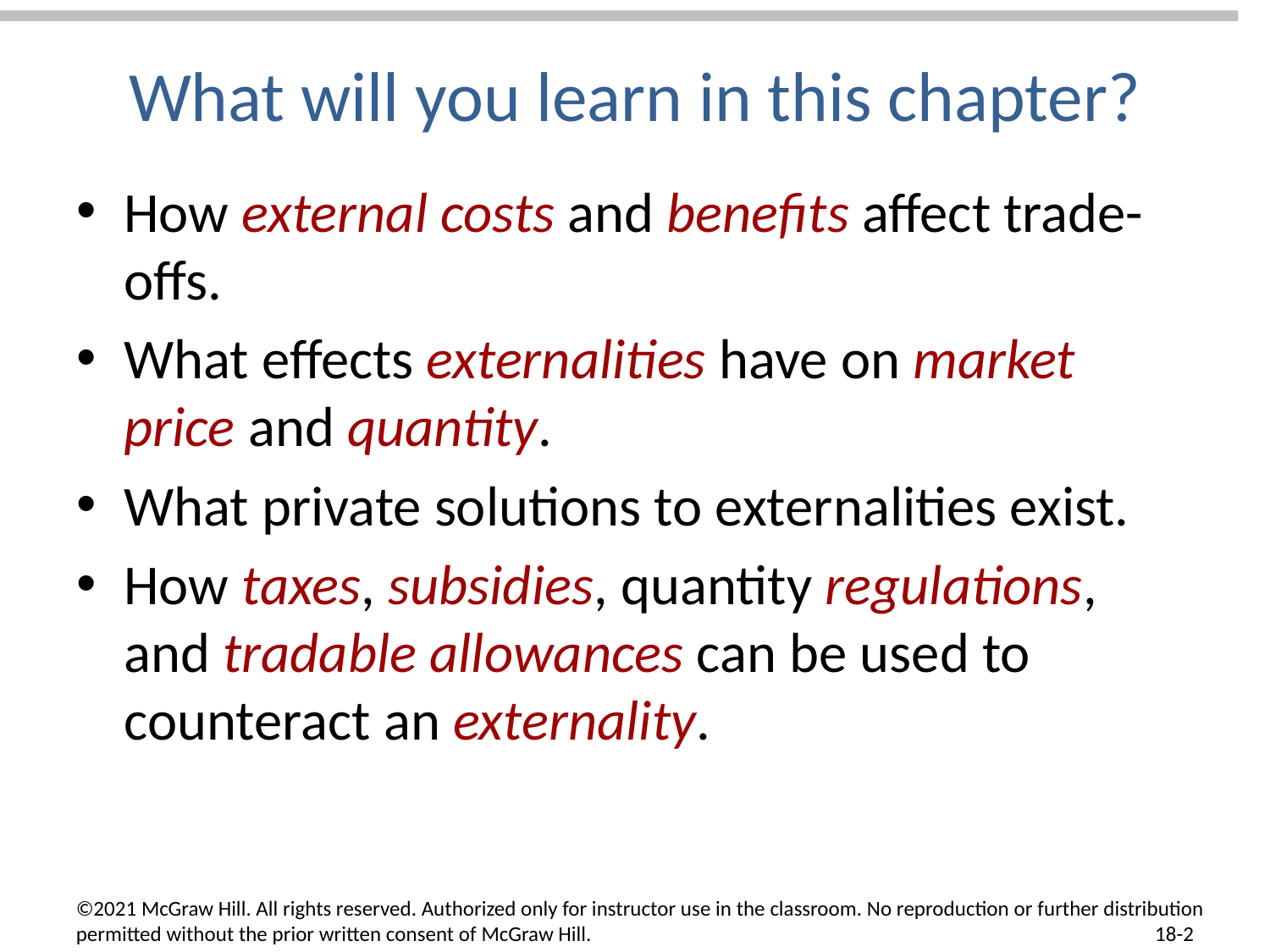

# What will you learn in this chapter?
How external costs and benefits affect trade-offs.
What effects externalities have on market price and quantity.
What private solutions to externalities exist.
How taxes, subsidies, quantity regulations, and tradable allowances can be used to counteract an externality.